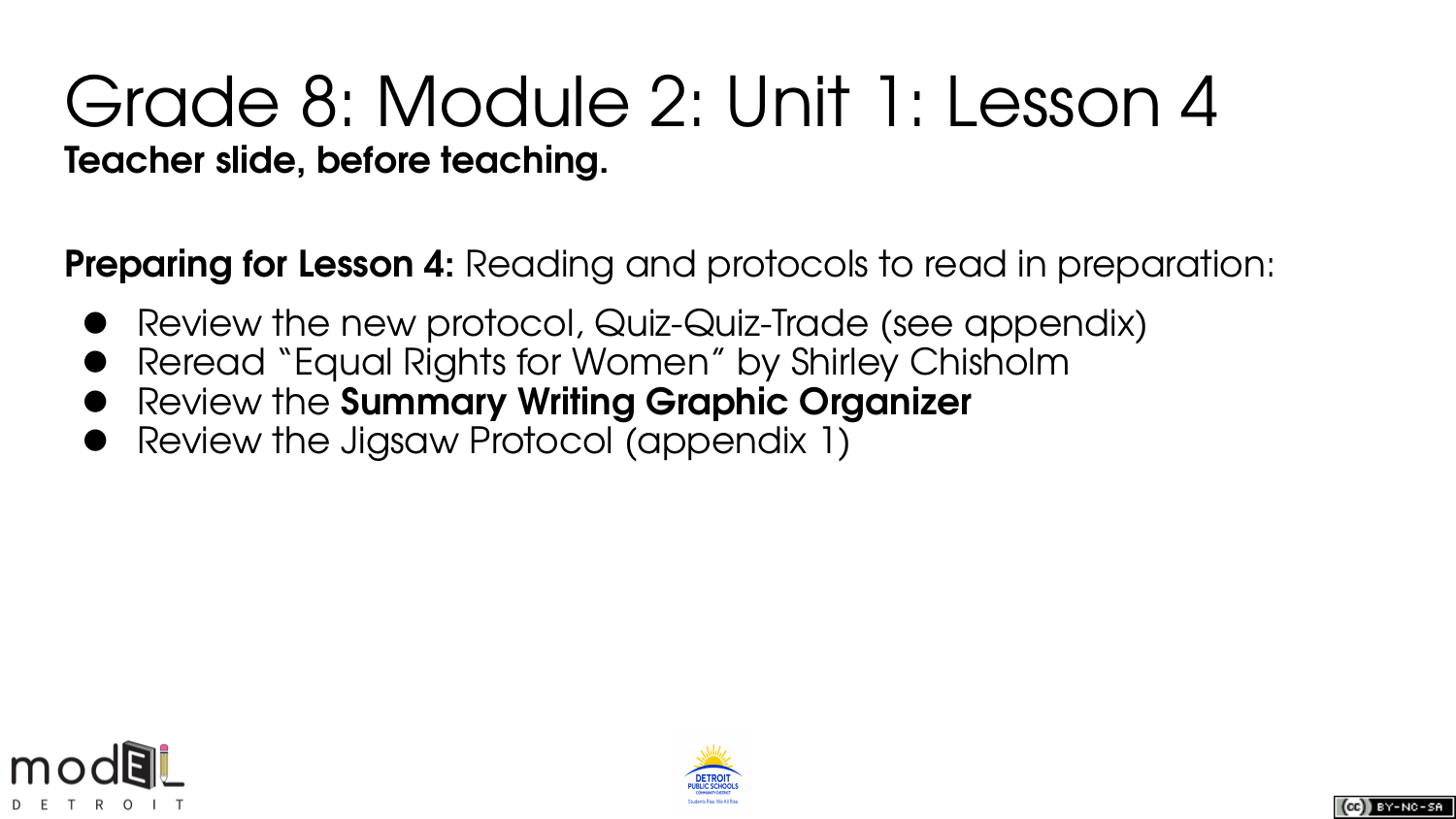

# Grade 8: Module 2: Unit 1: Lesson 4
Teacher slide, before teaching.
Preparing for Lesson 4: Reading and protocols to read in preparation:
Review the new protocol, Quiz-Quiz-Trade (see appendix)
Reread “Equal Rights for Women” by Shirley Chisholm
Review the Summary Writing Graphic Organizer
Review the Jigsaw Protocol (appendix 1)